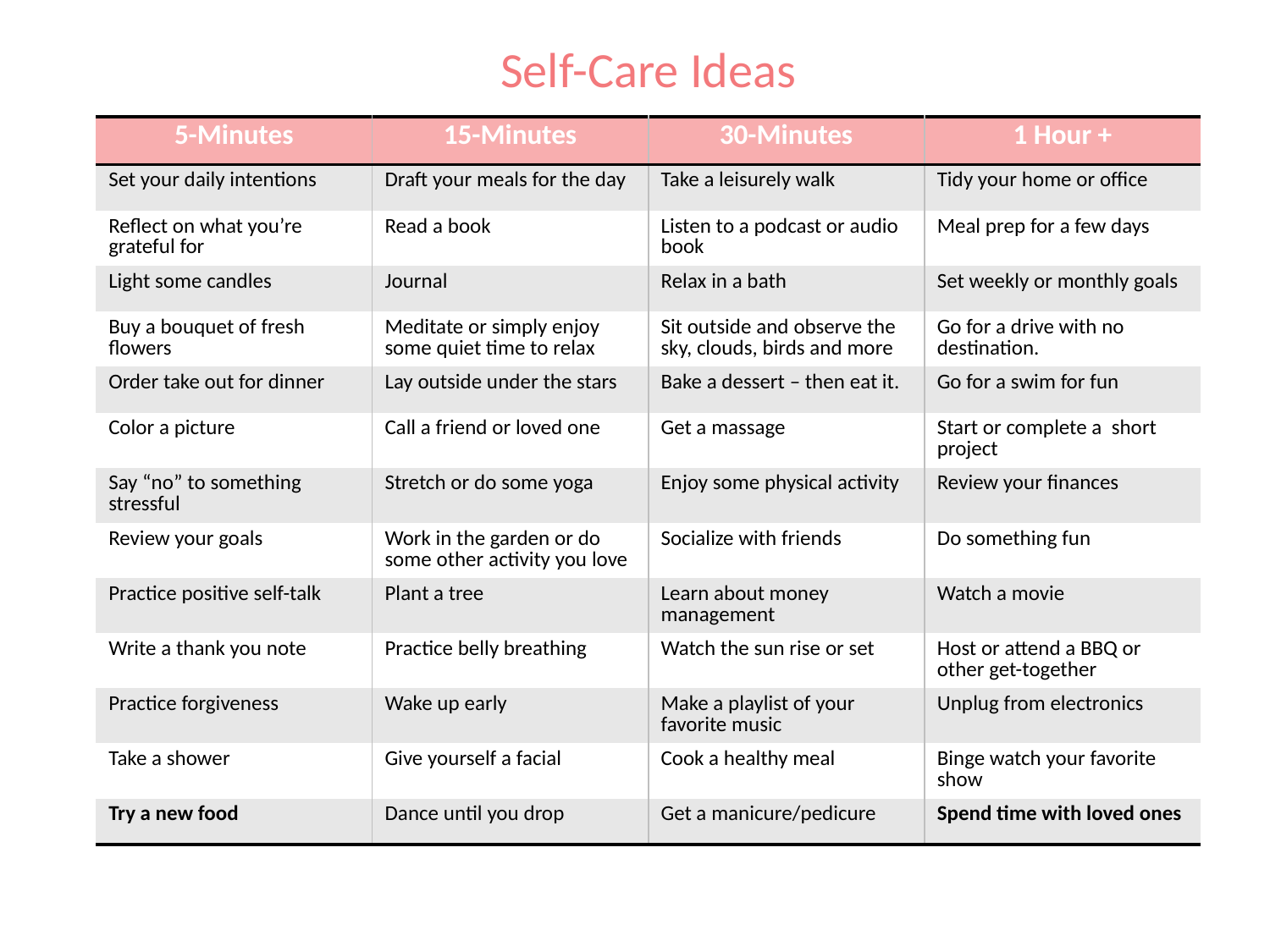

Self-Care Ideas
| 5-Minutes | 15-Minutes | 30-Minutes | 1 Hour + |
| --- | --- | --- | --- |
| Set your daily intentions | Draft your meals for the day | Take a leisurely walk | Tidy your home or office |
| Reflect on what you’re grateful for | Read a book | Listen to a podcast or audio book | Meal prep for a few days |
| Light some candles | Journal | Relax in a bath | Set weekly or monthly goals |
| Buy a bouquet of fresh flowers | Meditate or simply enjoy some quiet time to relax | Sit outside and observe the sky, clouds, birds and more | Go for a drive with no destination. |
| Order take out for dinner | Lay outside under the stars | Bake a dessert – then eat it. | Go for a swim for fun |
| Color a picture | Call a friend or loved one | Get a massage | Start or complete a short project |
| Say “no” to something stressful | Stretch or do some yoga | Enjoy some physical activity | Review your finances |
| Review your goals | Work in the garden or do some other activity you love | Socialize with friends | Do something fun |
| Practice positive self-talk | Plant a tree | Learn about money management | Watch a movie |
| Write a thank you note | Practice belly breathing | Watch the sun rise or set | Host or attend a BBQ or other get-together |
| Practice forgiveness | Wake up early | Make a playlist of your favorite music | Unplug from electronics |
| Take a shower | Give yourself a facial | Cook a healthy meal | Binge watch your favorite show |
| Try a new food | Dance until you drop | Get a manicure/pedicure | Spend time with loved ones |